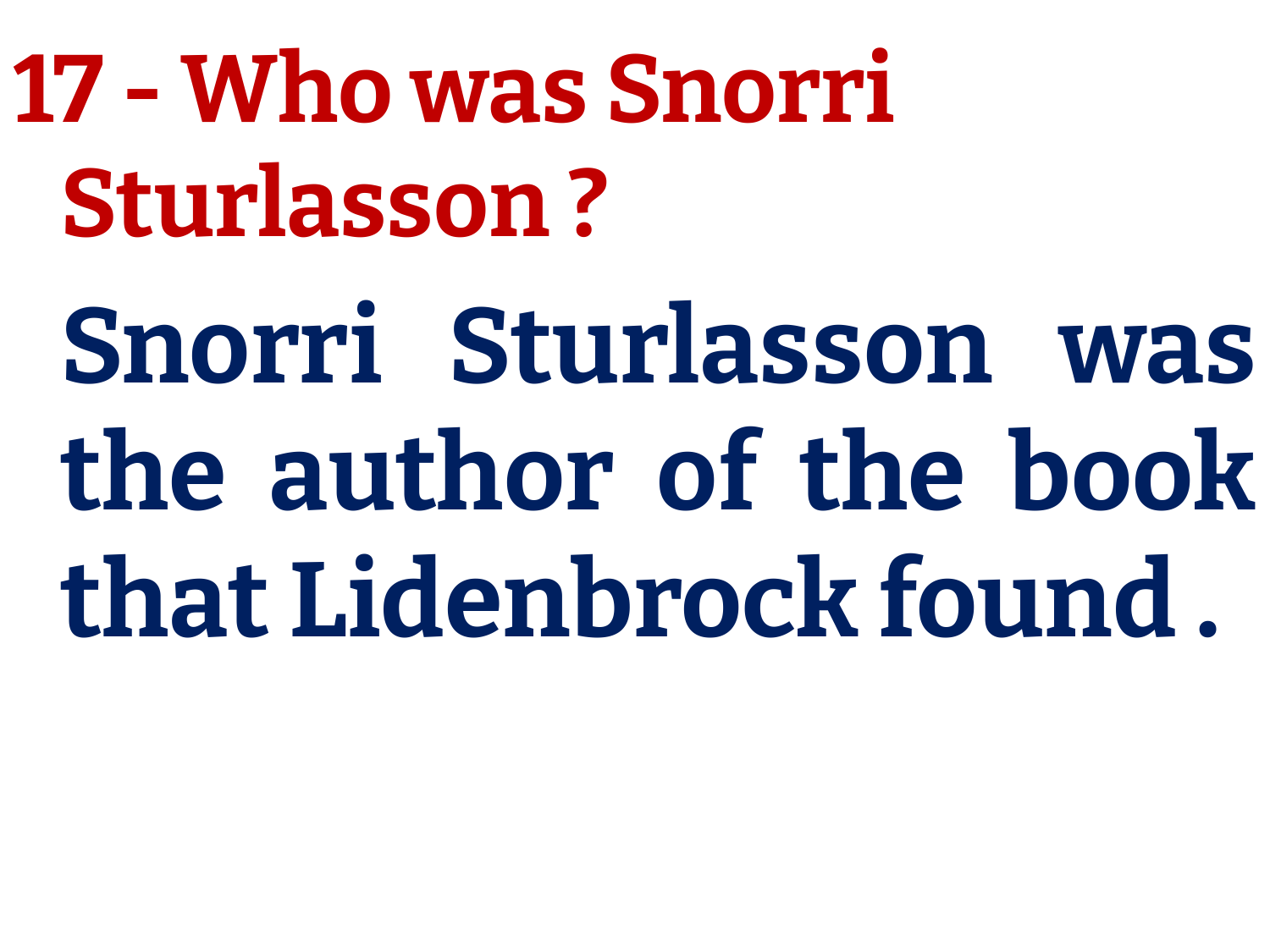

17 - Who was Snorri Sturlasson ?
	Snorri Sturlasson was the author of the book that Lidenbrock found .